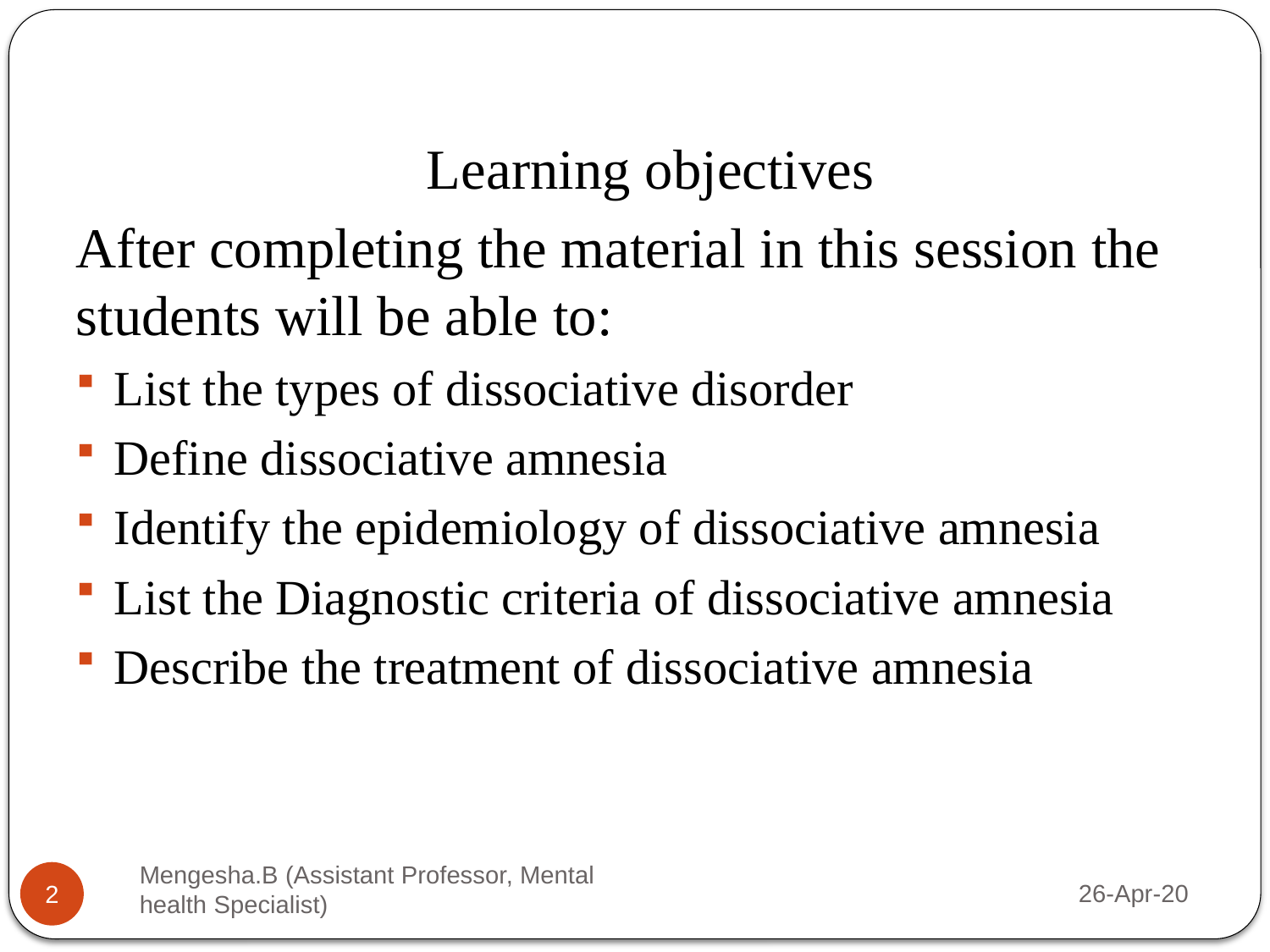

Learning objectives
After completing the material in this session the students will be able to:
List the types of dissociative disorder
Define dissociative amnesia
Identify the epidemiology of dissociative amnesia
List the Diagnostic criteria of dissociative amnesia
Describe the treatment of dissociative amnesia
Mengesha.B (Assistant Professor, Mental health Specialist)
26-Apr-20
2